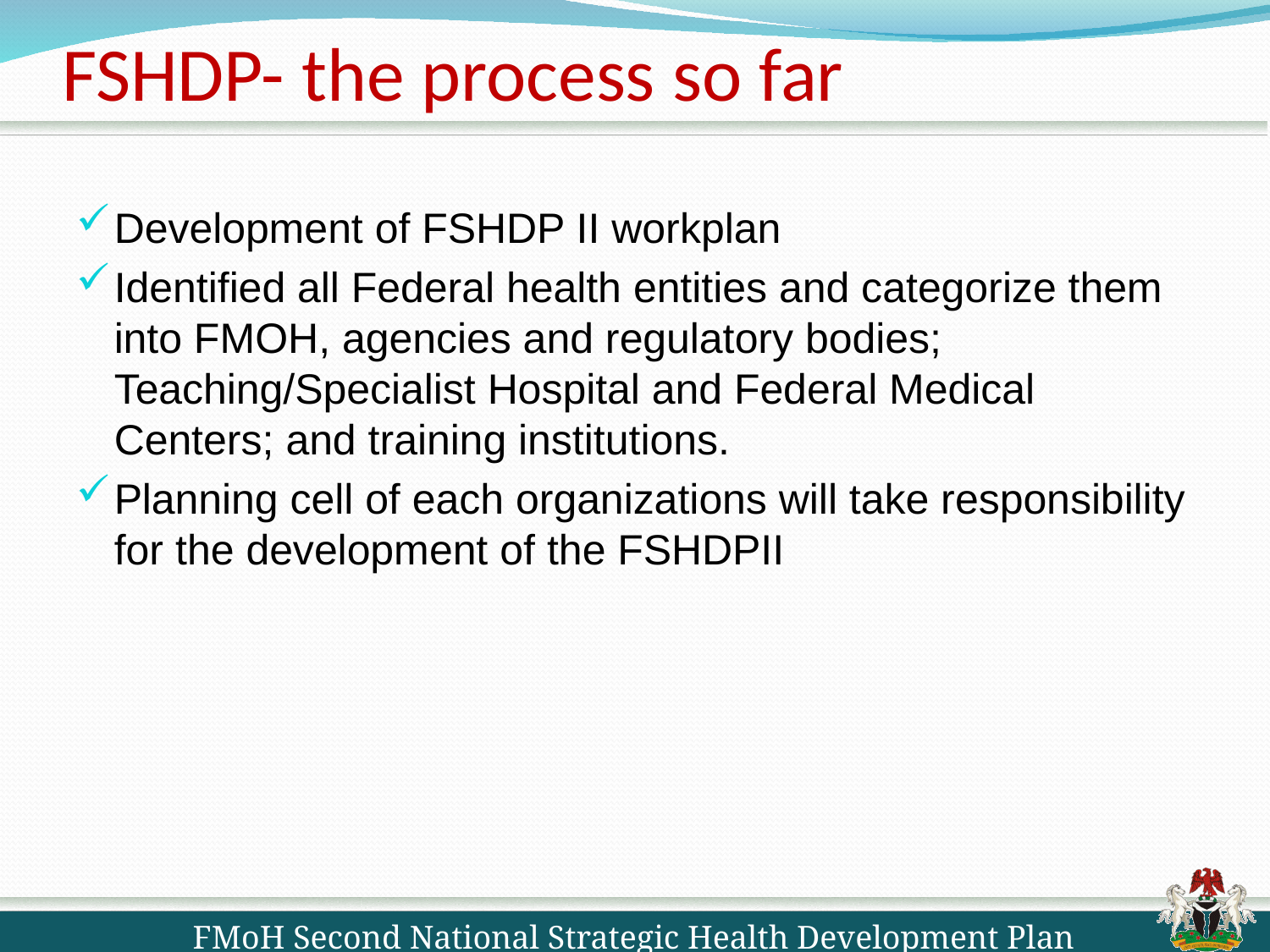

# FSHDP- the process so far

Development of FSHDP II workplan
Identified all Federal health entities and categorize them into FMOH, agencies and regulatory bodies; Teaching/Specialist Hospital and Federal Medical Centers; and training institutions.
Planning cell of each organizations will take responsibility for the development of the FSHDPII